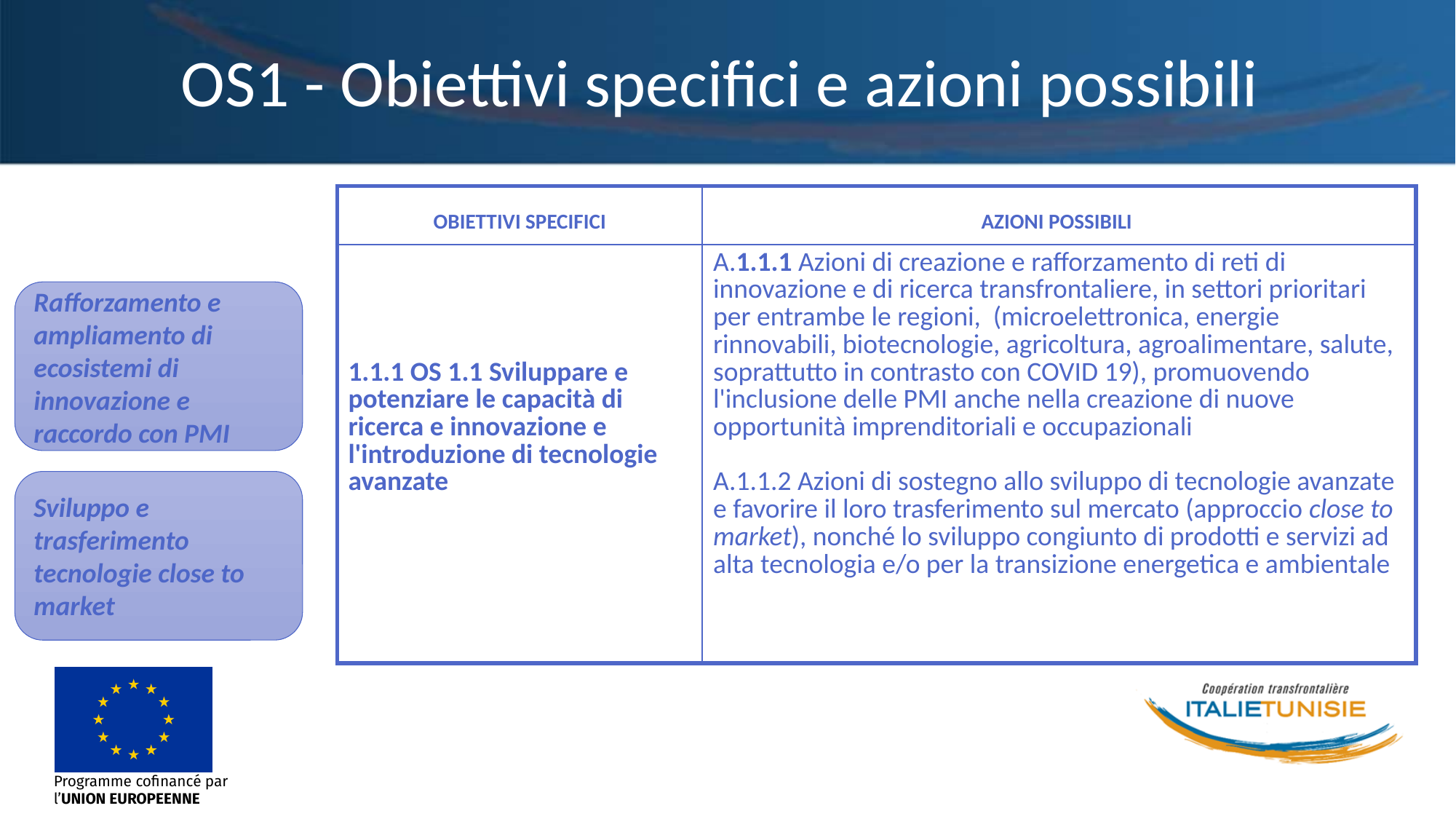

# OS1 - Obiettivi specifici e azioni possibili

| OBIETTIVI SPECIFICI | AZIONI POSSIBILI |
| --- | --- |
| 1.1.1 OS 1.1 Sviluppare e potenziare le capacità di ricerca e innovazione e l'introduzione di tecnologie avanzate | A.1.1.1 Azioni di creazione e rafforzamento di reti di innovazione e di ricerca transfrontaliere, in settori prioritari per entrambe le regioni, (microelettronica, energie rinnovabili, biotecnologie, agricoltura, agroalimentare, salute, soprattutto in contrasto con COVID 19), promuovendo l'inclusione delle PMI anche nella creazione di nuove opportunità imprenditoriali e occupazionali A.1.1.2 Azioni di sostegno allo sviluppo di tecnologie avanzate e favorire il loro trasferimento sul mercato (approccio close to market), nonché lo sviluppo congiunto di prodotti e servizi ad alta tecnologia e/o per la transizione energetica e ambientale |
Rafforzamento e ampliamento di ecosistemi di innovazione e raccordo con PMI
Sviluppo e trasferimento tecnologie close to market